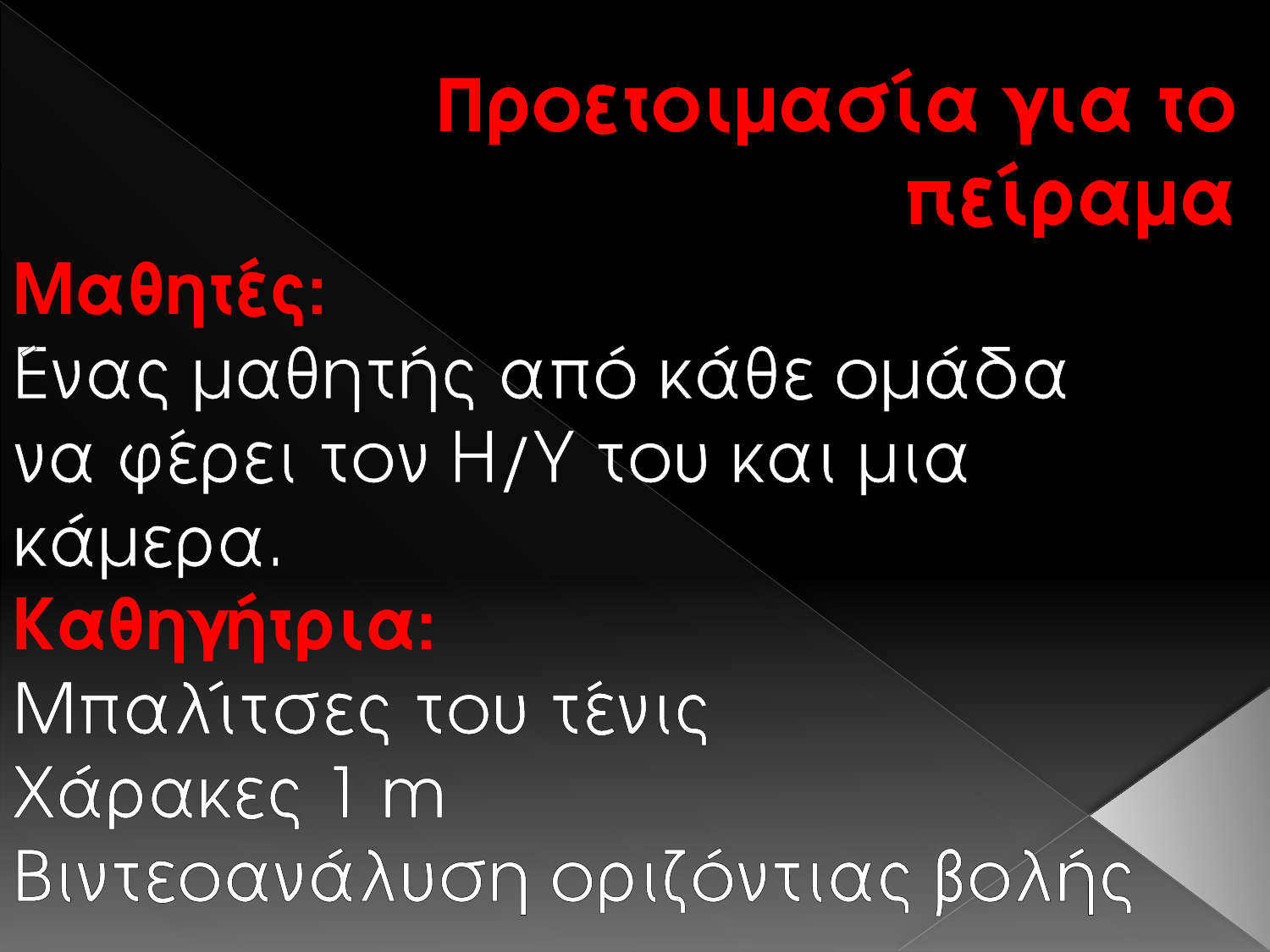

# Προετοιμασία για το πείραμα
Μαθητές:
Ένας μαθητής από κάθε ομάδα να φέρει τον Η/Υ του και μια κάμερα.
Καθηγήτρια:
Μπαλίτσες του τένις
Χάρακες 1 m
Βιντεοανάλυση οριζόντιας βολής